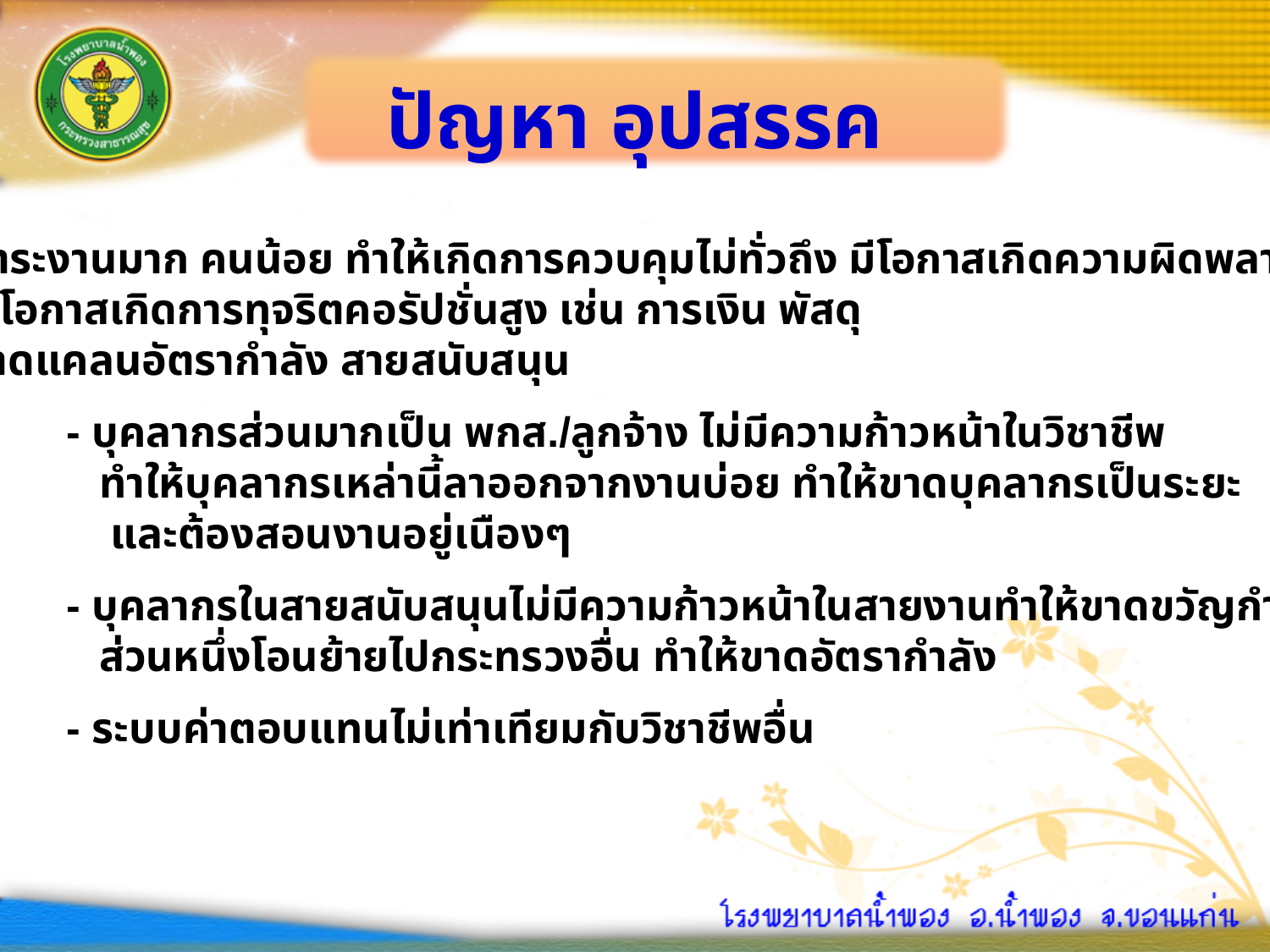

# ปัญหา อุปสรรค

 ภาระงานมาก คนน้อย ทำให้เกิดการควบคุมไม่ทั่วถึง มีโอกาสเกิดความผิดพลาดสูง
   มีโอกาสเกิดการทุจริตคอรัปชั่นสูง เช่น การเงิน พัสดุ
 ขาดแคลนอัตรากำลัง สายสนับสนุน

 	- บุคลากรส่วนมากเป็น พกส./ลูกจ้าง ไม่มีความก้าวหน้าในวิชาชีพ
   	   ทำให้บุคลากรเหล่านี้ลาออกจากงานบ่อย ทำให้ขาดบุคลากรเป็นระยะ
	    และต้องสอนงานอยู่เนืองๆ

 	- บุคลากรในสายสนับสนุนไม่มีความก้าวหน้าในสายงานทำให้ขาดขวัญกำลังใจ
    	   ส่วนหนึ่งโอนย้ายไปกระทรวงอื่น ทำให้ขาดอัตรากำลัง

 	- ระบบค่าตอบแทนไม่เท่าเทียมกับวิชาชีพอื่น